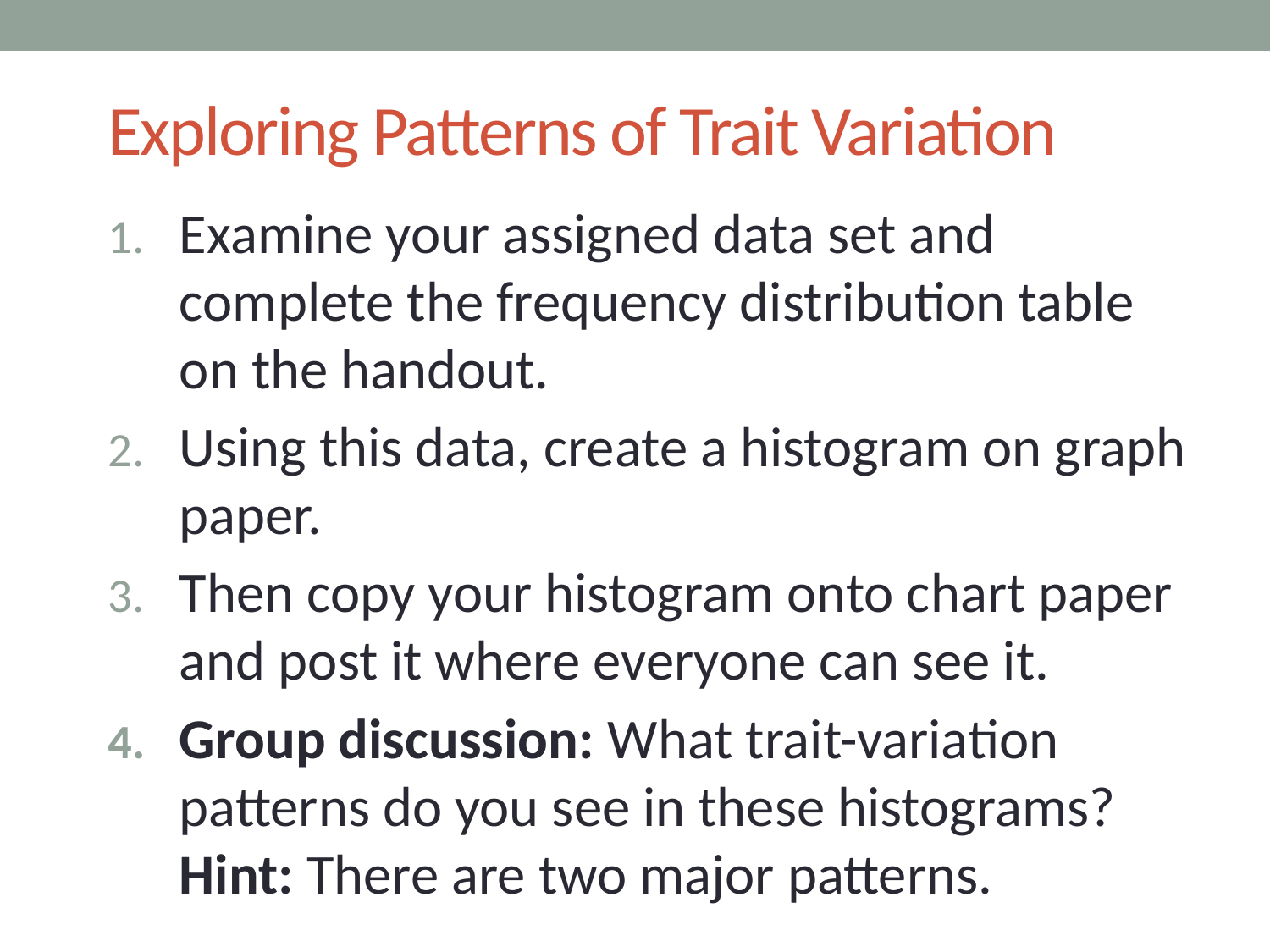

# Exploring Patterns of Trait Variation
Examine your assigned data set and complete the frequency distribution table on the handout.
Using this data, create a histogram on graph paper.
Then copy your histogram onto chart paper and post it where everyone can see it.
Group discussion: What trait-variation patterns do you see in these histograms? Hint: There are two major patterns.